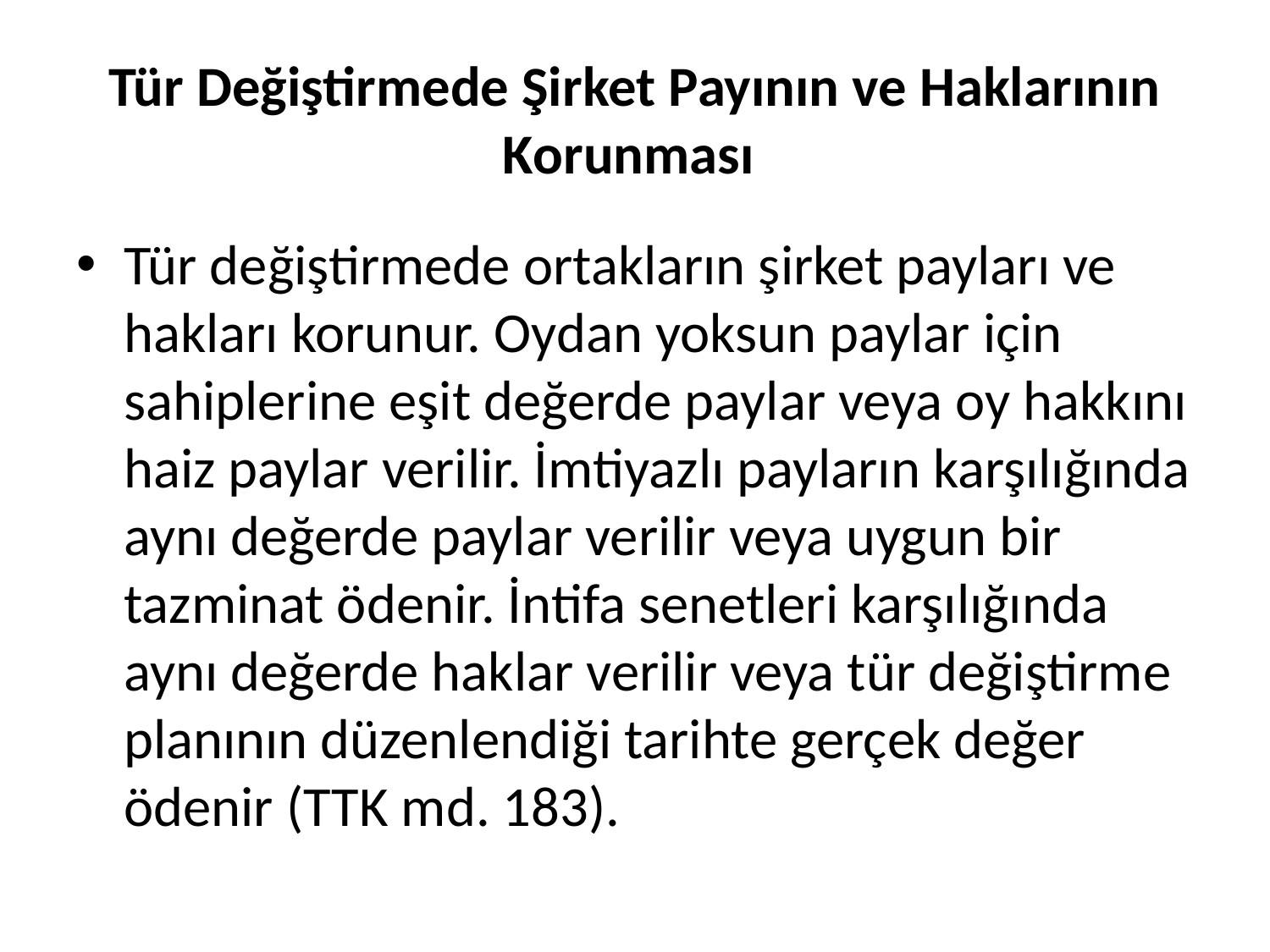

# Tür Değiştirmede Şirket Payının ve Haklarının Korunması
Tür değiştirmede ortakların şirket payları ve hakları korunur. Oydan yoksun paylar için sahiplerine eşit değerde paylar veya oy hakkını haiz paylar verilir. İmtiyazlı payların karşılığında aynı değerde paylar verilir veya uygun bir tazminat ödenir. İntifa senetleri karşılığında aynı değerde haklar verilir veya tür değiştirme planının düzenlendiği tarihte gerçek değer ödenir (TTK md. 183).